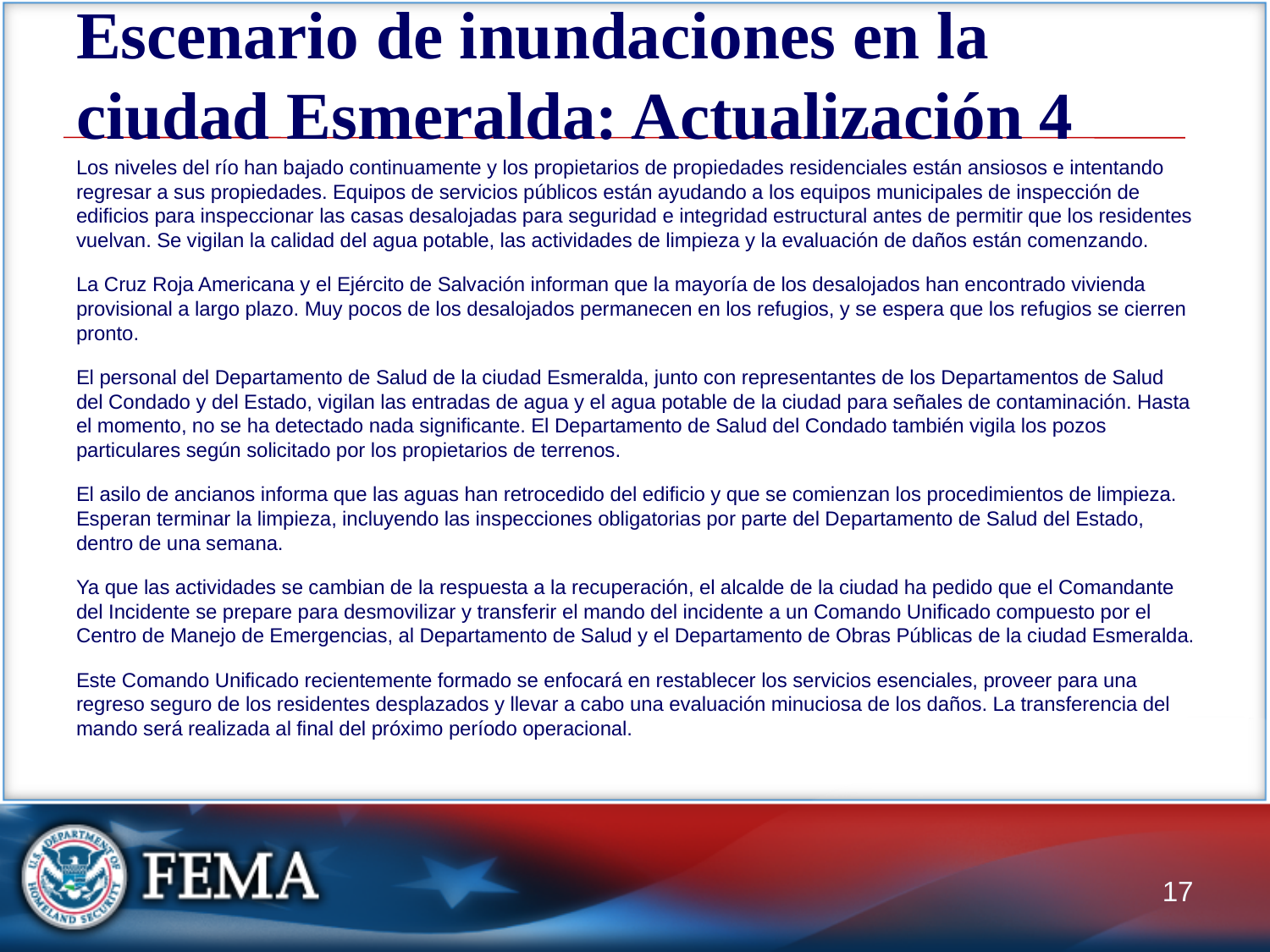

# Escenario de inundaciones en la ciudad Esmeralda: Actualización 4
Los niveles del río han bajado continuamente y los propietarios de propiedades residenciales están ansiosos e intentando regresar a sus propiedades. Equipos de servicios públicos están ayudando a los equipos municipales de inspección de edificios para inspeccionar las casas desalojadas para seguridad e integridad estructural antes de permitir que los residentes vuelvan. Se vigilan la calidad del agua potable, las actividades de limpieza y la evaluación de daños están comenzando.
La Cruz Roja Americana y el Ejército de Salvación informan que la mayoría de los desalojados han encontrado vivienda provisional a largo plazo. Muy pocos de los desalojados permanecen en los refugios, y se espera que los refugios se cierren pronto.
El personal del Departamento de Salud de la ciudad Esmeralda, junto con representantes de los Departamentos de Salud del Condado y del Estado, vigilan las entradas de agua y el agua potable de la ciudad para señales de contaminación. Hasta el momento, no se ha detectado nada significante. El Departamento de Salud del Condado también vigila los pozos particulares según solicitado por los propietarios de terrenos.
El asilo de ancianos informa que las aguas han retrocedido del edificio y que se comienzan los procedimientos de limpieza. Esperan terminar la limpieza, incluyendo las inspecciones obligatorias por parte del Departamento de Salud del Estado, dentro de una semana.
Ya que las actividades se cambian de la respuesta a la recuperación, el alcalde de la ciudad ha pedido que el Comandante del Incidente se prepare para desmovilizar y transferir el mando del incidente a un Comando Unificado compuesto por el Centro de Manejo de Emergencias, al Departamento de Salud y el Departamento de Obras Públicas de la ciudad Esmeralda.
Este Comando Unificado recientemente formado se enfocará en restablecer los servicios esenciales, proveer para una regreso seguro de los residentes desplazados y llevar a cabo una evaluación minuciosa de los daños. La transferencia del mando será realizada al final del próximo período operacional.
17